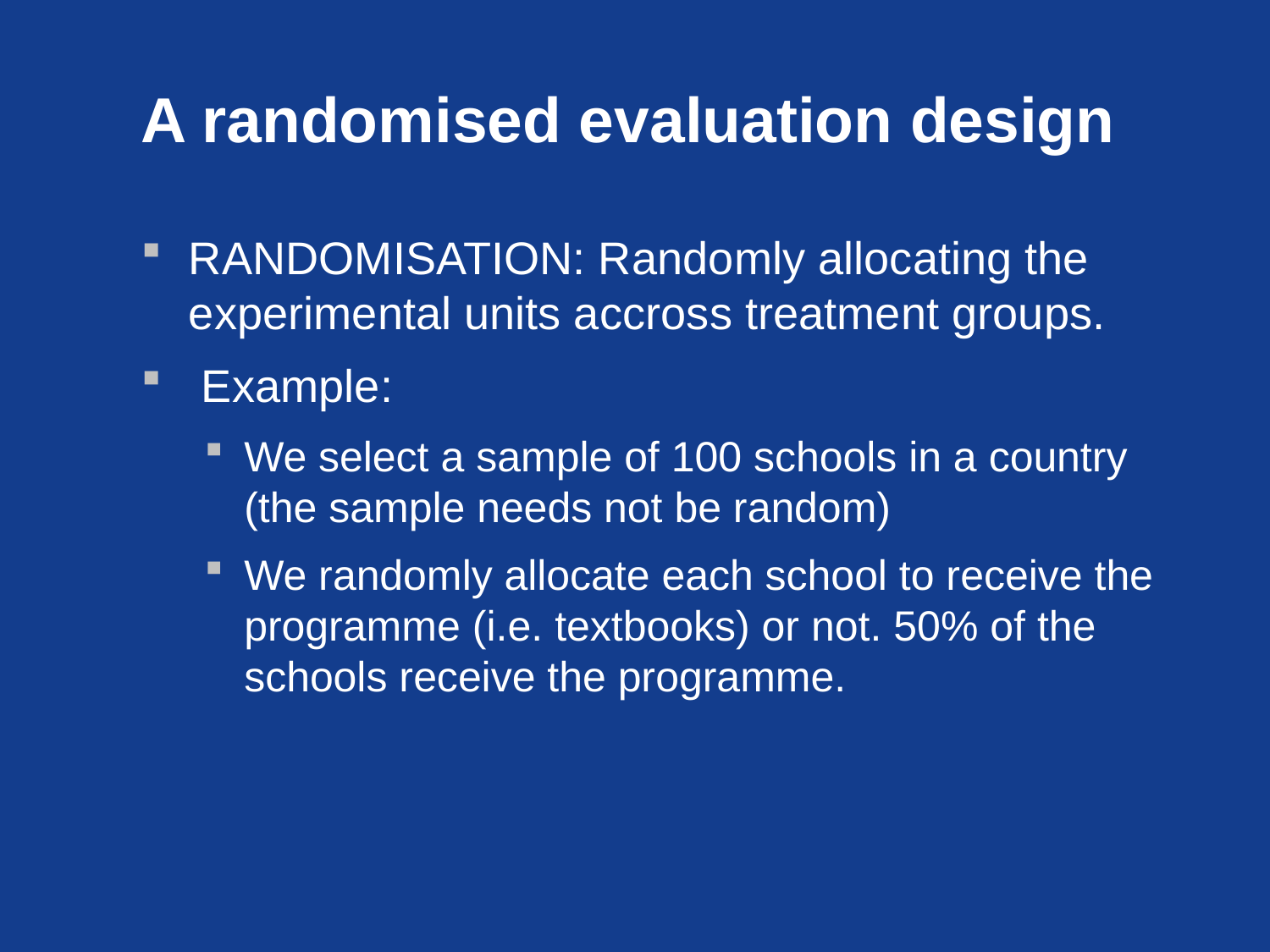

# A randomised evaluation design
RANDOMISATION: Randomly allocating the experimental units accross treatment groups.
 Example:
We select a sample of 100 schools in a country (the sample needs not be random)
We randomly allocate each school to receive the programme (i.e. textbooks) or not. 50% of the schools receive the programme.